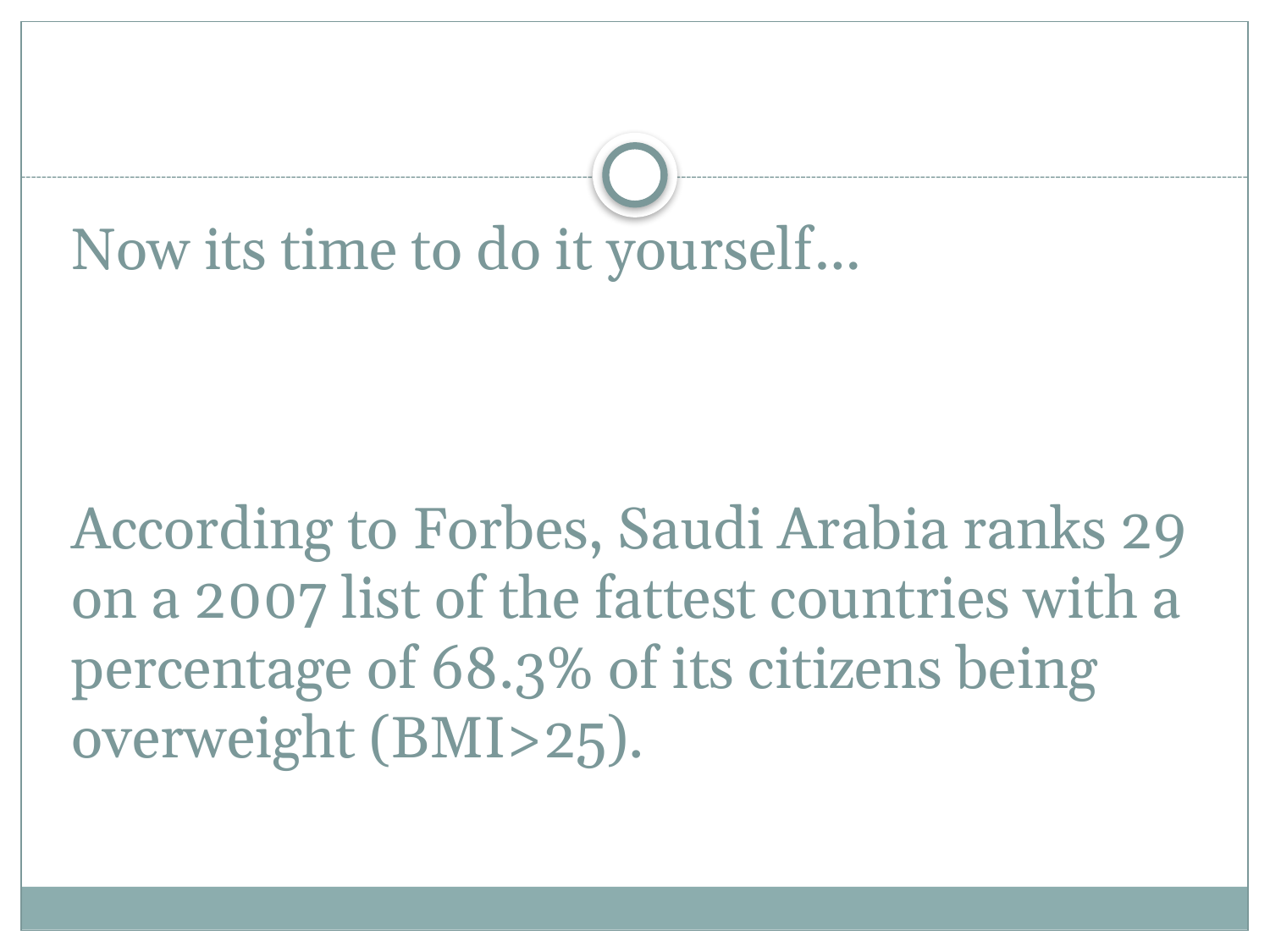

# Now its time to do it yourself… According to Forbes, Saudi Arabia ranks 29 on a 2007 list of the fattest countries with a percentage of 68.3% of its citizens being overweight (BMI>25).